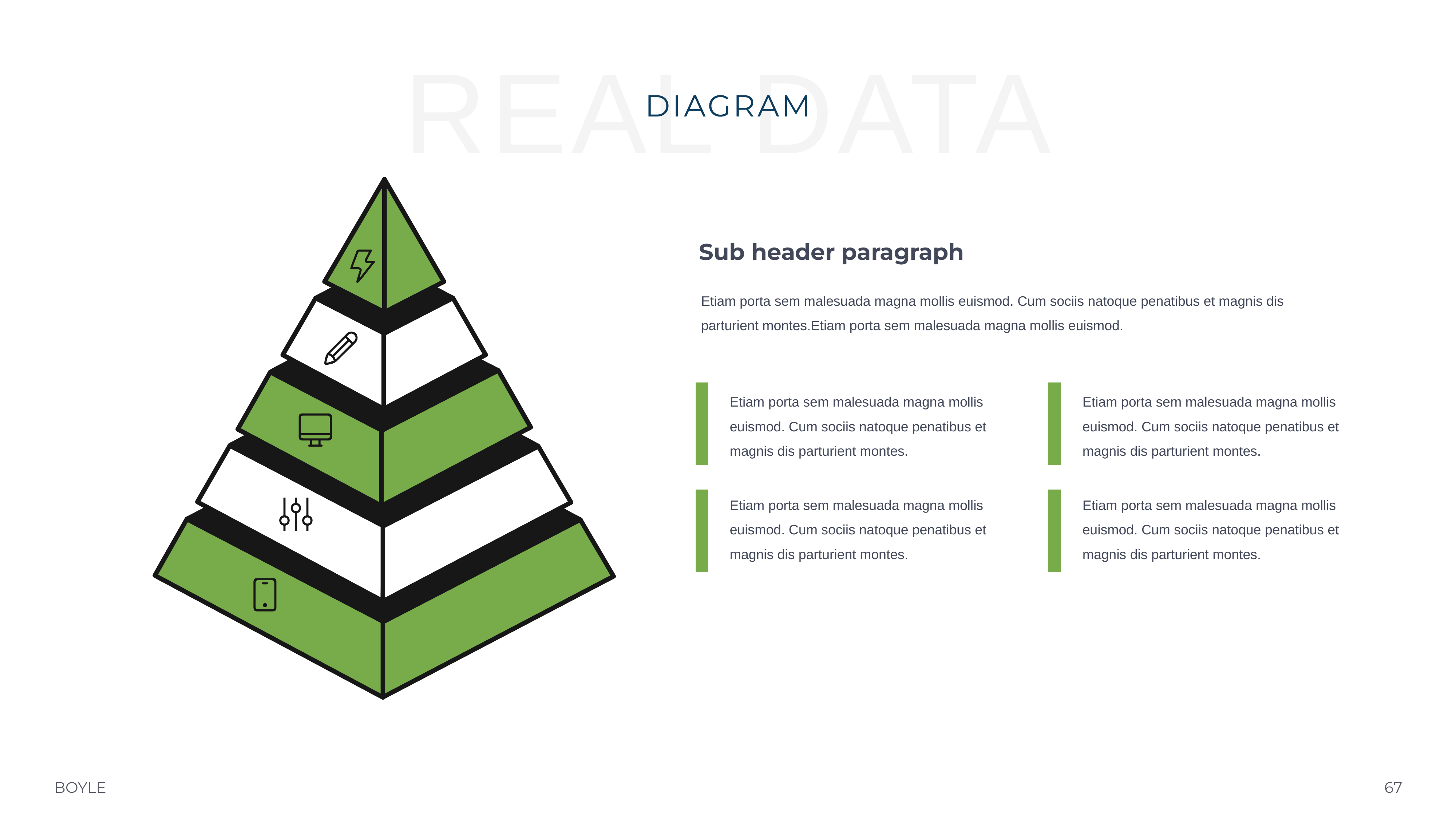

REAL DATA
DIAGRAM

Sub header paragraph

Etiam porta sem malesuada magna mollis euismod. Cum sociis natoque penatibus et magnis dis parturient montes.Etiam porta sem malesuada magna mollis euismod.

Etiam porta sem malesuada magna mollis euismod. Cum sociis natoque penatibus et magnis dis parturient montes.
Etiam porta sem malesuada magna mollis euismod. Cum sociis natoque penatibus et magnis dis parturient montes.

Etiam porta sem malesuada magna mollis euismod. Cum sociis natoque penatibus et magnis dis parturient montes.
Etiam porta sem malesuada magna mollis euismod. Cum sociis natoque penatibus et magnis dis parturient montes.

BOYLE
67